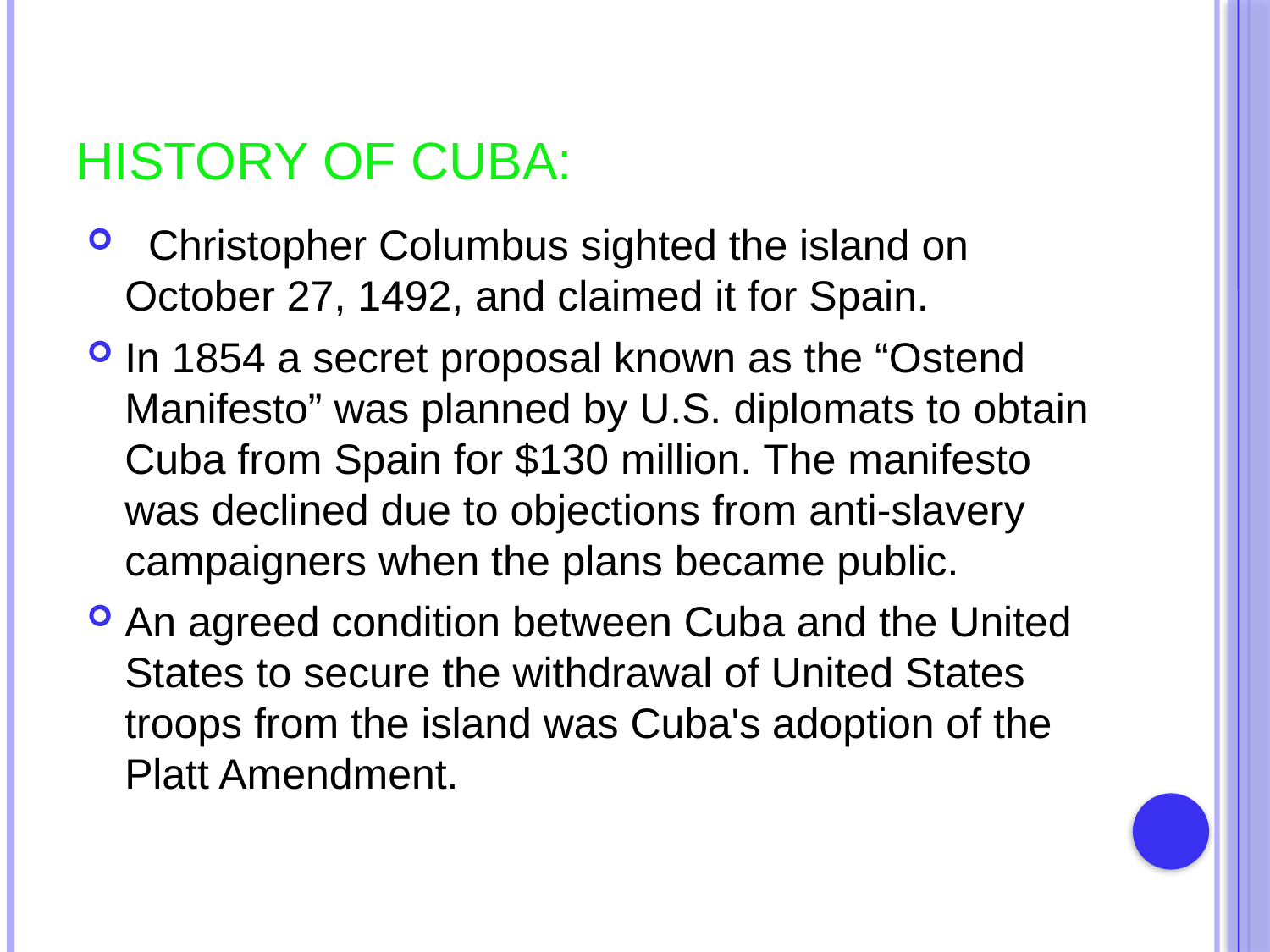

History of Cuba:
  Christopher Columbus sighted the island on October 27, 1492, and claimed it for Spain.
In 1854 a secret proposal known as the “Ostend Manifesto” was planned by U.S. diplomats to obtain Cuba from Spain for $130 million. The manifesto was declined due to objections from anti-slavery campaigners when the plans became public.
An agreed condition between Cuba and the United States to secure the withdrawal of United States troops from the island was Cuba's adoption of the Platt Amendment.